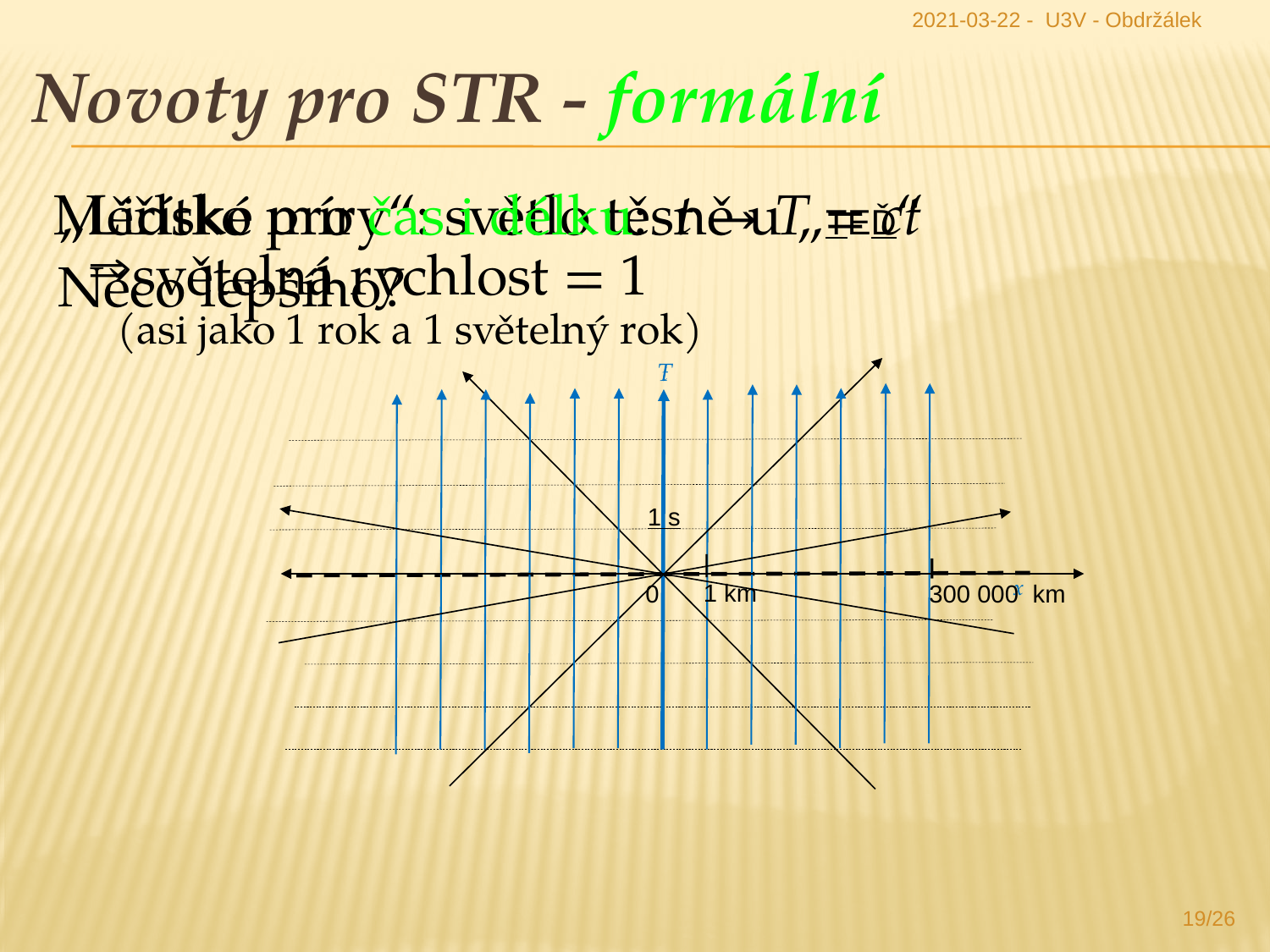

2021-03-22 -  U3V - Obdržálek

Soumístnost značíme plnou barevnou čarou, současnost čárkovaně; protože však je stejná pro všechny zúčastněné, značíme ji černě (jen okamžik 0 jsme vyznačili čarami všech barev). Je vidět, že přítele jsme potkali v místě 0 v čase 0, rychl
čas t: 5
R
4
4,2
3
2
1
-3	-2	-1	0	 1	 2	 3	 4	 5	dráha x
4,1
-1
-2
V
-3
-4
Novoty pro STR - formální
Měřítko pro čas i délku:  t → T = ct
světelná rychlost = 1
(asi jako 1 rok a 1 světelný rok)

„Lidské míry“: světlo těsně u „TEĎ“
Něco lepšího?

T
t
1 s
|
1 km
|
300 000  km
x
0
19/26